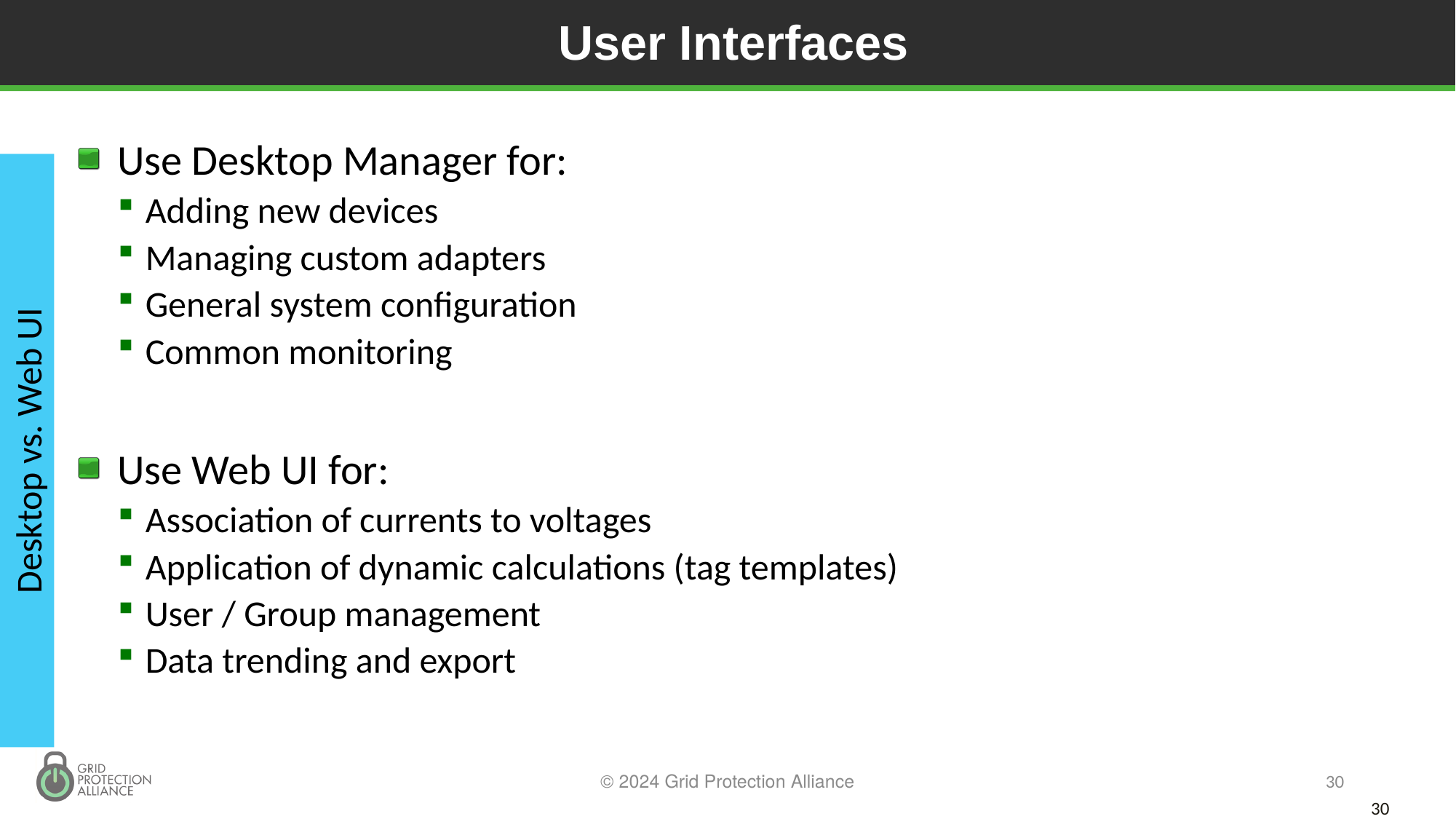

# User Interfaces
Use Desktop Manager for:
Adding new devices
Managing custom adapters
General system configuration
Common monitoring

Use Web UI for:
Association of currents to voltages
Application of dynamic calculations (tag templates)
User / Group management
Data trending and export
Desktop vs. Web UI
© 2024 Grid Protection Alliance
30